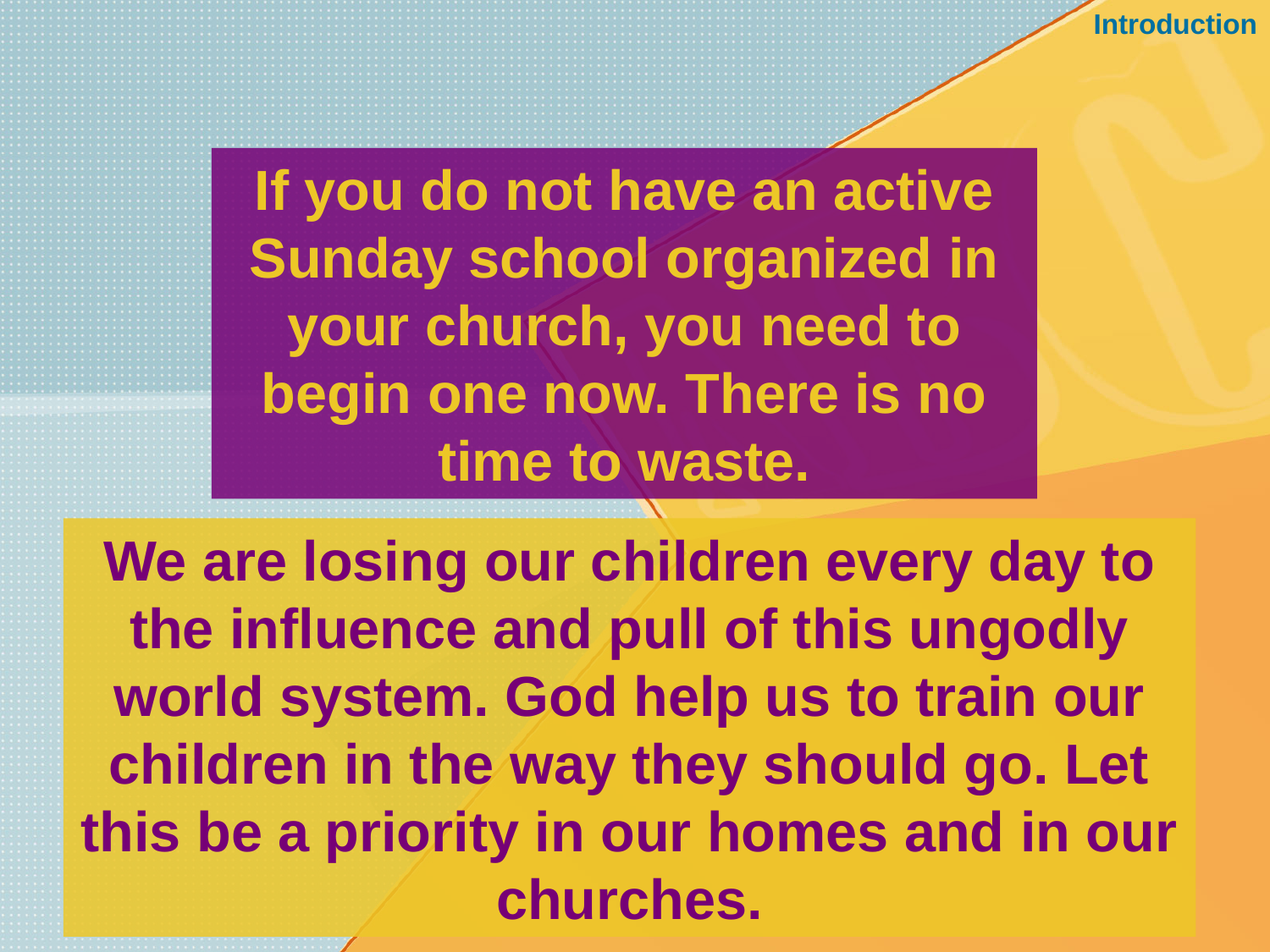

Introduction
If you do not have an active Sunday school organized in your church, you need to begin one now. There is no time to waste.
We are losing our children every day to the influence and pull of this ungodly world system. God help us to train our children in the way they should go. Let this be a priority in our homes and in our churches.